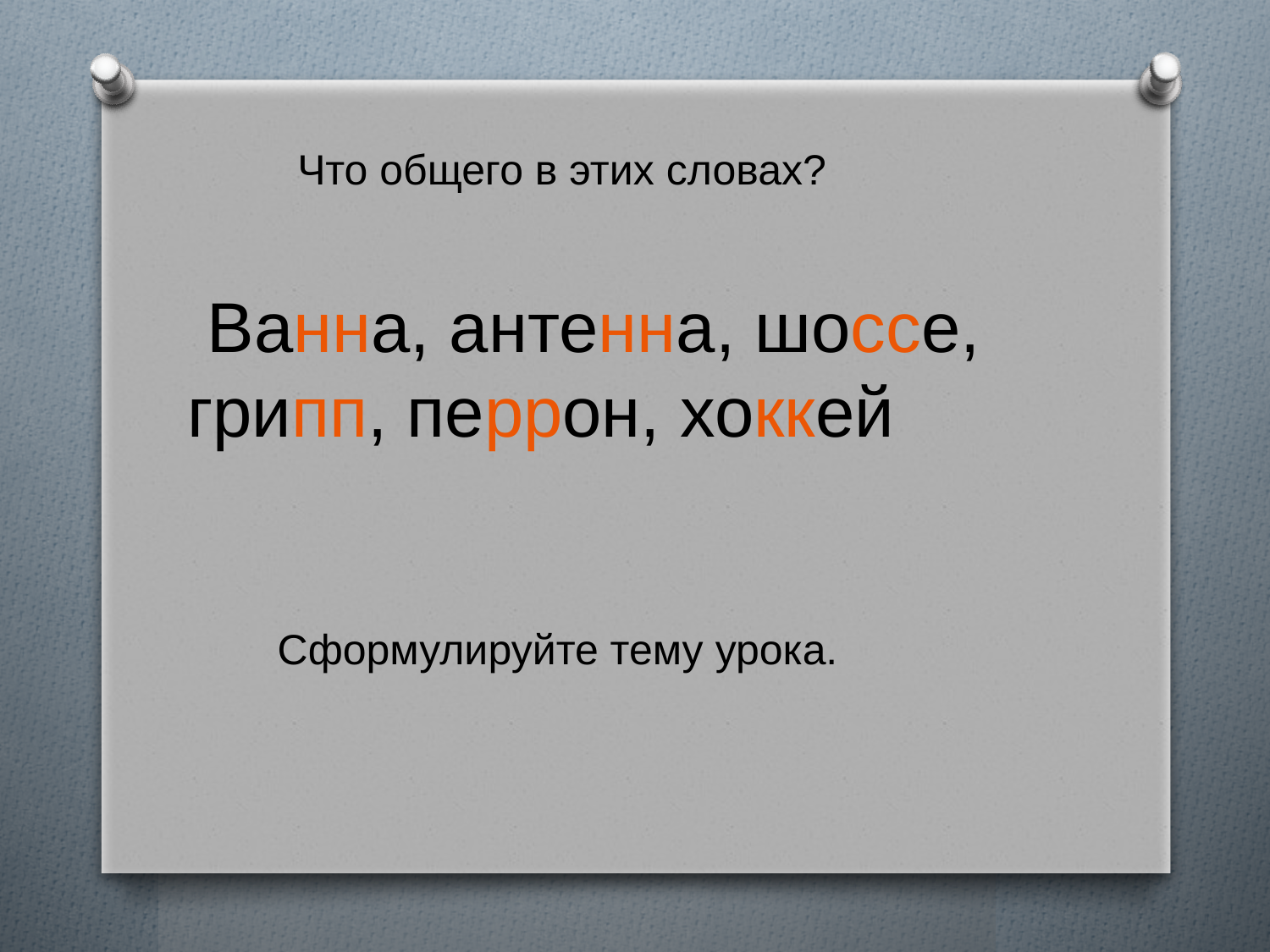

Что общего в этих словах?
 Ванна, антенна, шоссе,     грипп, перрон, хоккей
Сформулируйте тему урока.